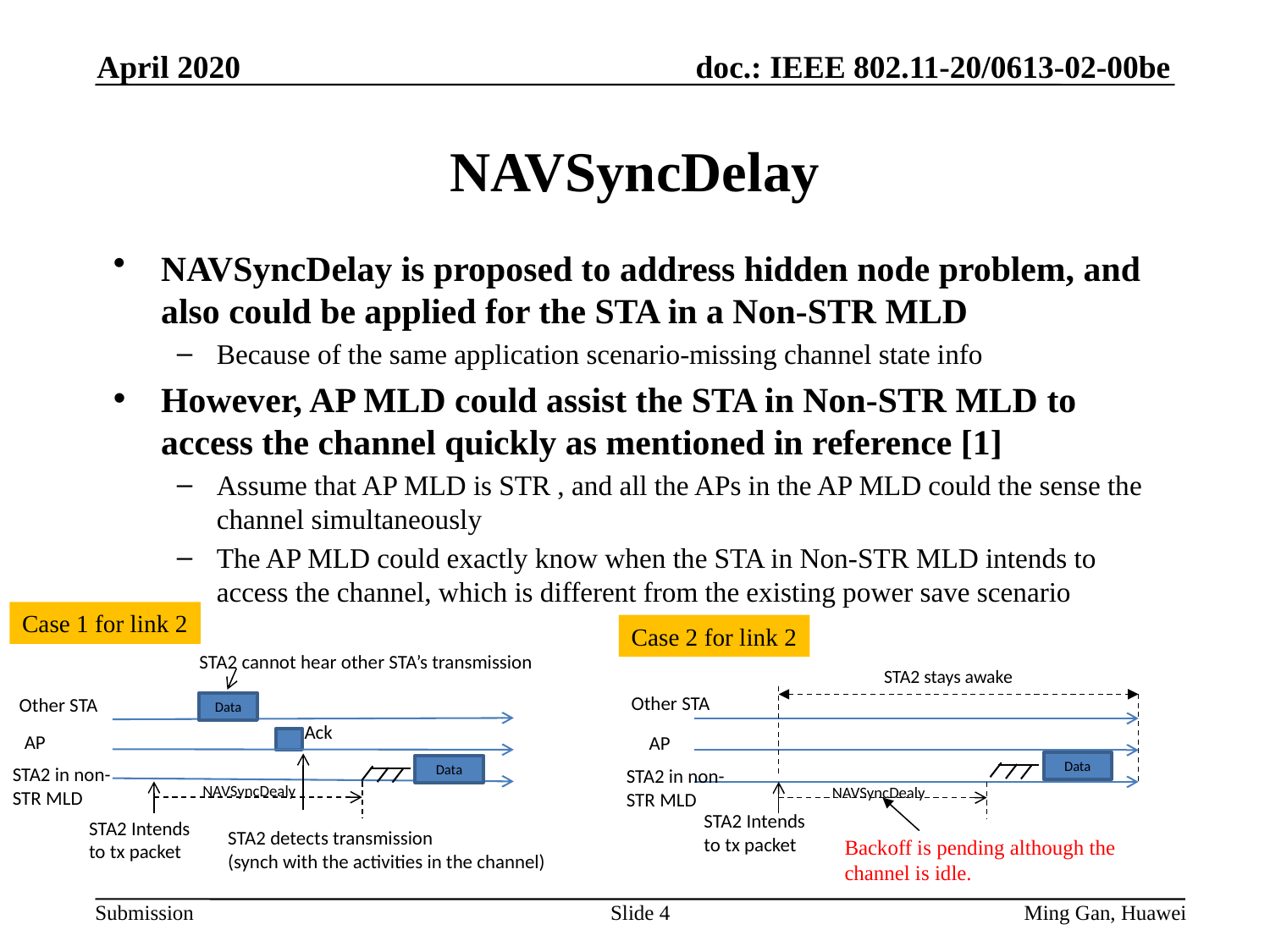

April 2020
# NAVSyncDelay
NAVSyncDelay is proposed to address hidden node problem, and also could be applied for the STA in a Non-STR MLD
Because of the same application scenario-missing channel state info
However, AP MLD could assist the STA in Non-STR MLD to access the channel quickly as mentioned in reference [1]
Assume that AP MLD is STR , and all the APs in the AP MLD could the sense the channel simultaneously
The AP MLD could exactly know when the STA in Non-STR MLD intends to access the channel, which is different from the existing power save scenario
Case 1 for link 2
STA2 cannot hear other STA’s transmission
Other STA
Data
Ack
AP

Data
STA2 in non-STR MLD
NAVSyncDealy
STA2 Intends to tx packet
STA2 detects transmission
(synch with the activities in the channel)
Case 2 for link 2
STA2 stays awake
Other STA
AP
STA2 in non-STR MLD
NAVSyncDealy
STA2 Intends to tx packet
Backoff is pending although the channel is idle.
Data
Slide 4
Ming Gan, Huawei